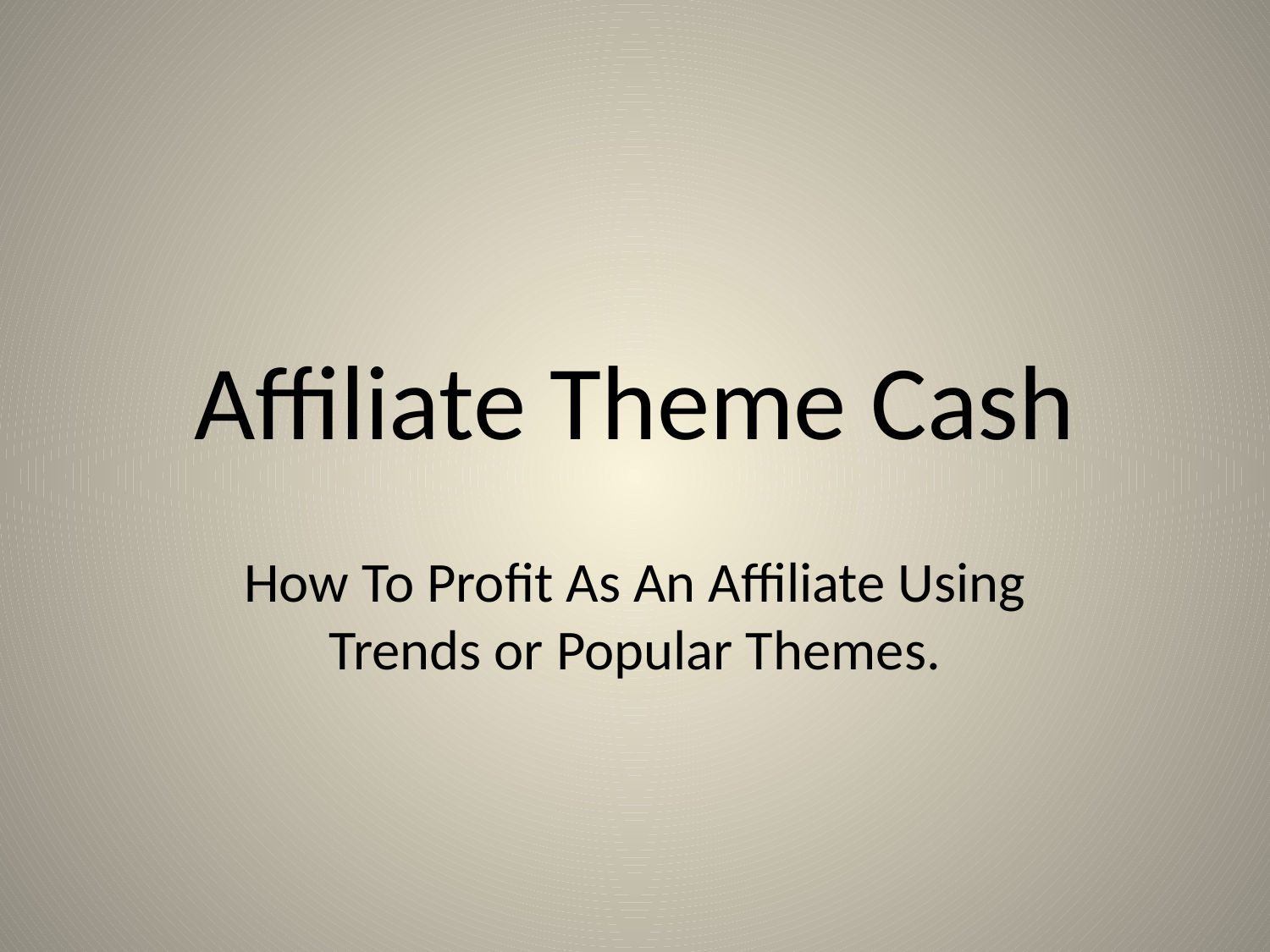

# Affiliate Theme Cash
How To Profit As An Affiliate Using Trends or Popular Themes.